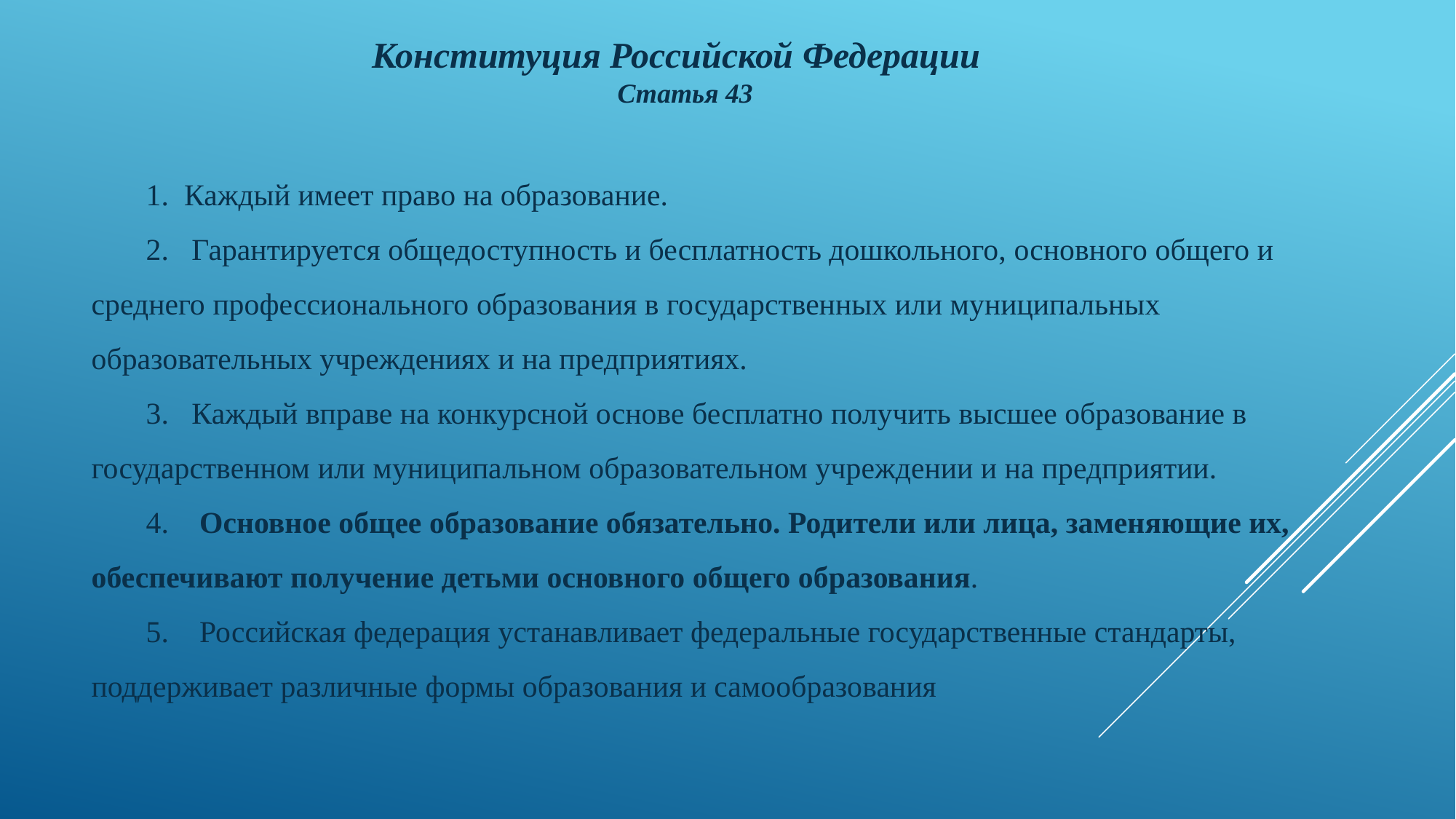

Конституция Российской Федерации
Статья 43
1.  Каждый имеет право на образование.
2.   Гарантируется общедоступность и бесплатность дошкольного, основного общего и среднего профессионального образования в государственных или муниципальных образовательных учреждениях и на предприятиях.
3.   Каждый вправе на конкурсной основе бесплатно получить высшее образование в государственном или муниципальном образовательном учреждении и на предприятии.
4.    Основное общее образование обязательно. Родители или лица, заменяющие их, обеспечивают получение детьми основного общего образования.
5.    Российская федерация устанавливает федеральные государственные стандарты, поддерживает различные формы образования и самообразования